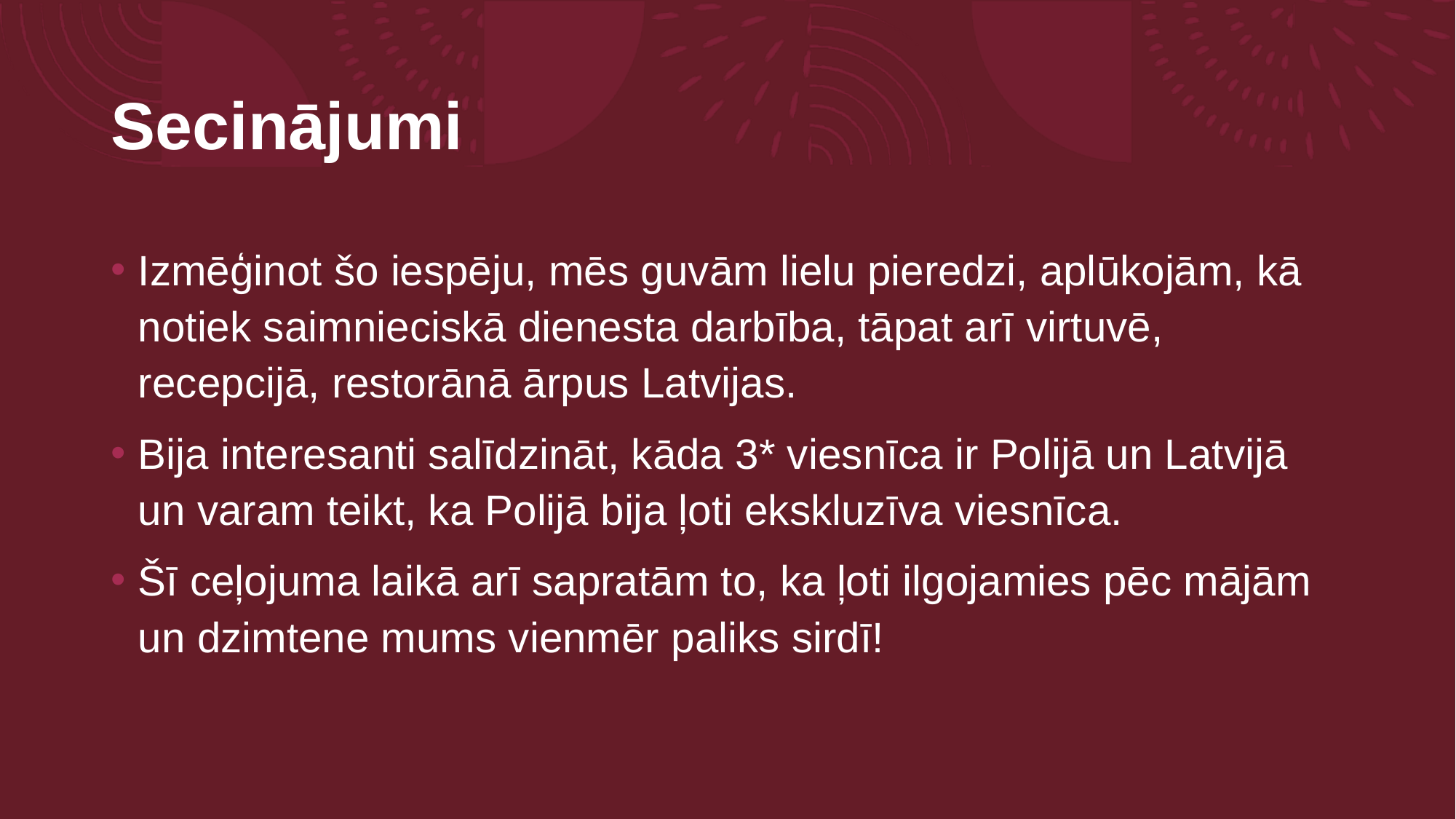

# Secinājumi
Izmēģinot šo iespēju, mēs guvām lielu pieredzi, aplūkojām, kā notiek saimnieciskā dienesta darbība, tāpat arī virtuvē, recepcijā, restorānā ārpus Latvijas.
Bija interesanti salīdzināt, kāda 3* viesnīca ir Polijā un Latvijā un varam teikt, ka Polijā bija ļoti ekskluzīva viesnīca.
Šī ceļojuma laikā arī sapratām to, ka ļoti ilgojamies pēc mājām un dzimtene mums vienmēr paliks sirdī!